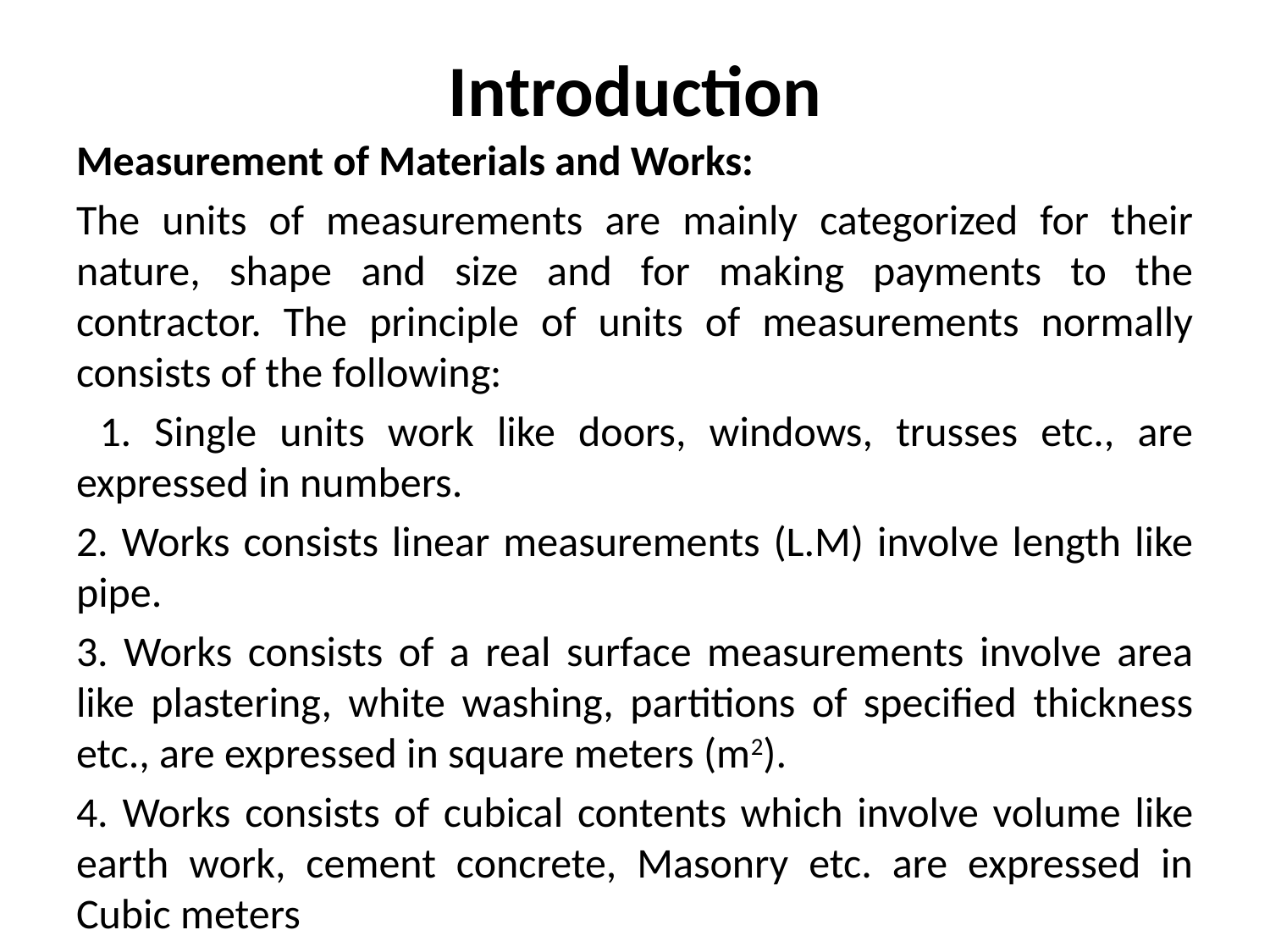

# Introduction
Measurement of Materials and Works:
The units of measurements are mainly categorized for their nature, shape and size and for making payments to the contractor. The principle of units of measurements normally consists of the following:
 1. Single units work like doors, windows, trusses etc., are expressed in numbers.
2. Works consists linear measurements (L.M) involve length like pipe.
3. Works consists of a real surface measurements involve area like plastering, white washing, partitions of specified thickness etc., are expressed in square meters (m2).
4. Works consists of cubical contents which involve volume like earth work, cement concrete, Masonry etc. are expressed in Cubic meters